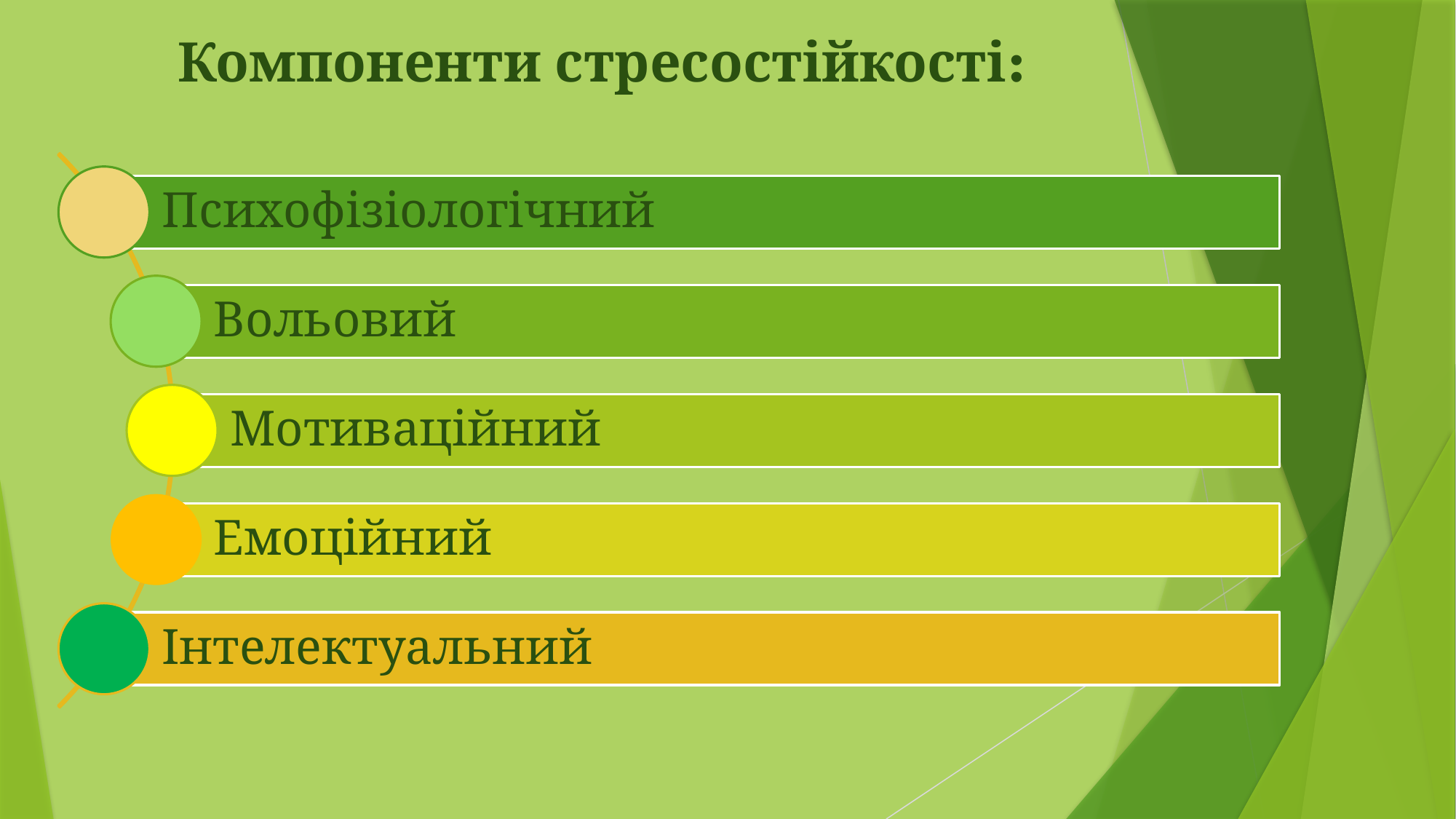

# Компоненти стресостійкості:
Психофізіологічний
Вольовий
Мотиваційний
Емоційний
Інтелектуальний